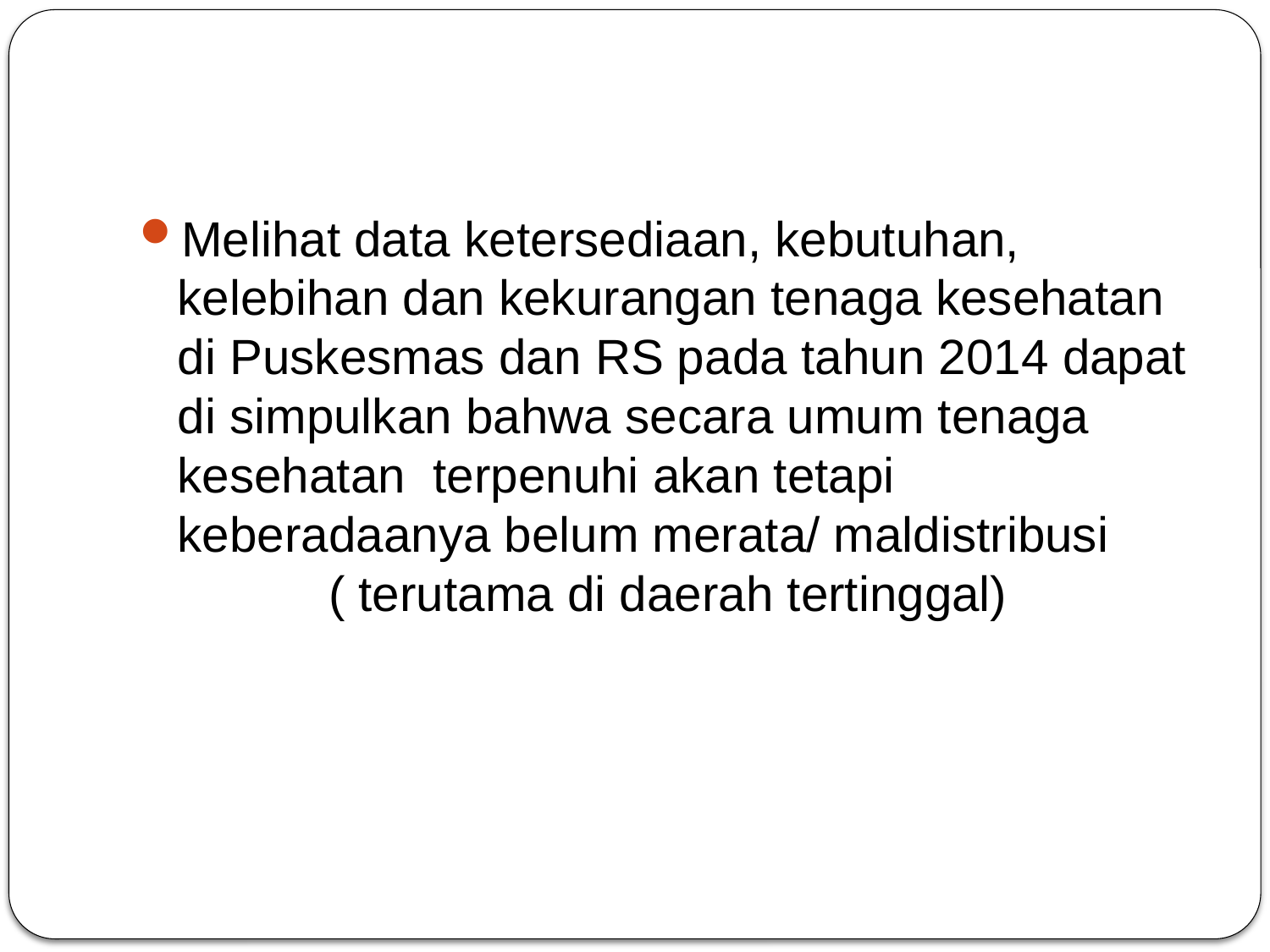

#
Melihat data ketersediaan, kebutuhan, kelebihan dan kekurangan tenaga kesehatan di Puskesmas dan RS pada tahun 2014 dapat di simpulkan bahwa secara umum tenaga kesehatan  terpenuhi akan tetapi keberadaanya belum merata/ maldistribusi                  ( terutama di daerah tertinggal)